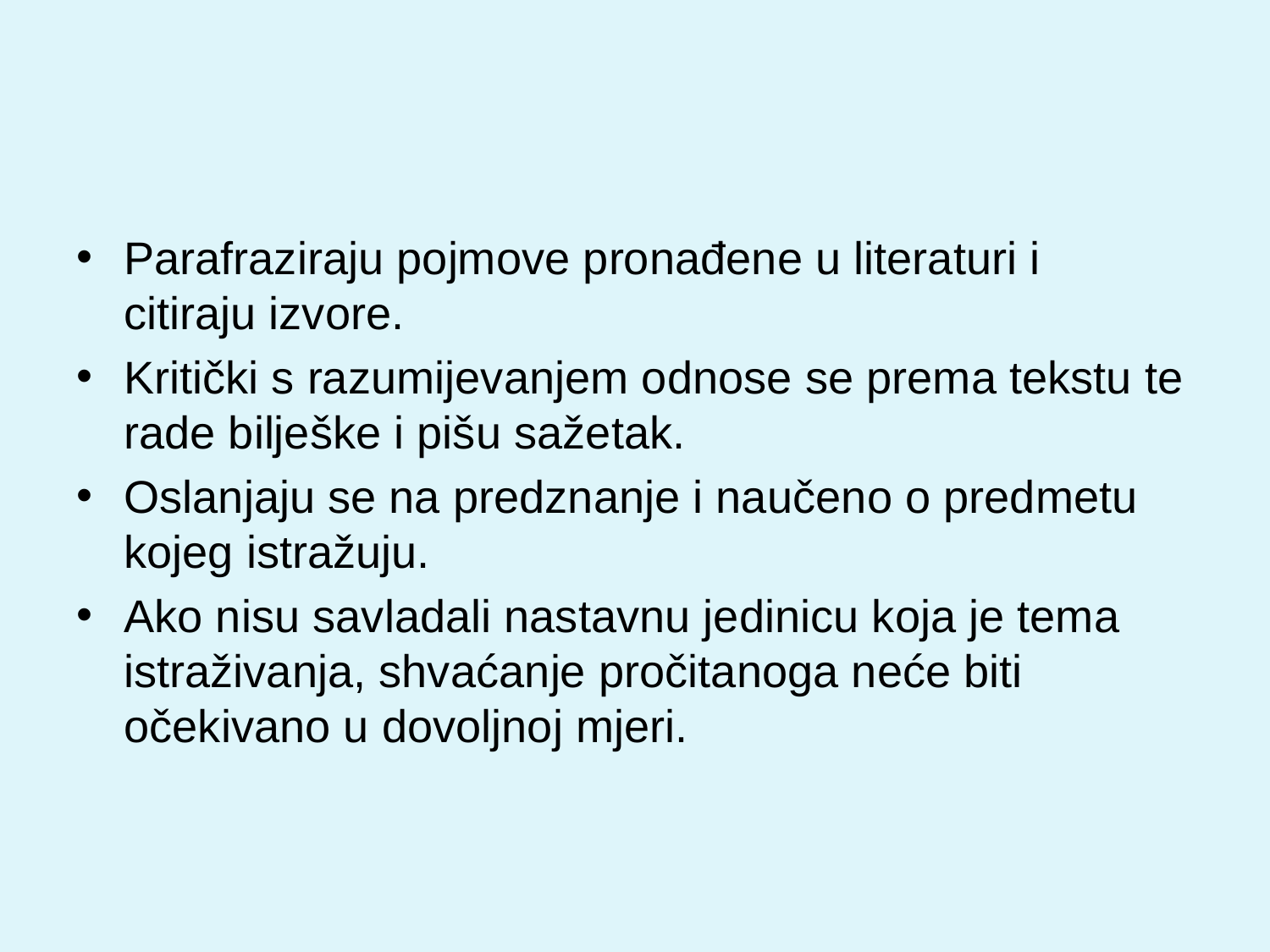

#
Parafraziraju pojmove pronađene u literaturi i  citiraju izvore.
Kritički s razumijevanjem odnose se prema tekstu te rade bilješke i pišu sažetak.
Oslanjaju se na predznanje i naučeno o predmetu kojeg istražuju.
Ako nisu savladali nastavnu jedinicu koja je tema istraživanja, shvaćanje pročitanoga neće biti očekivano u dovoljnoj mjeri.